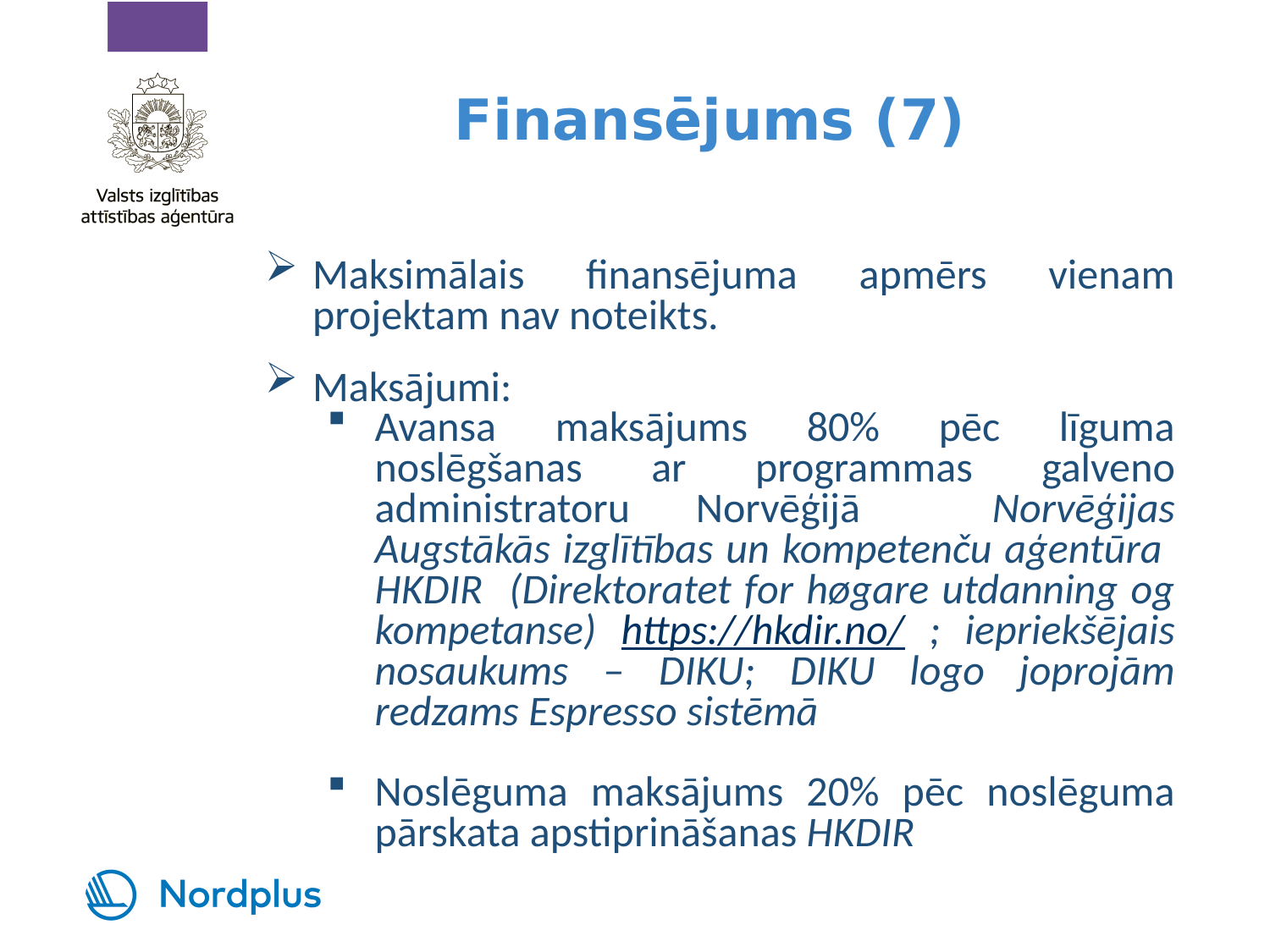

# Finansējums (7)

Maksimālais finansējuma apmērs vienam projektam nav noteikts.

Maksājumi:
Avansa maksājums 80% pēc līguma noslēgšanas ar programmas galveno administratoru Norvēģijā  Norvēģijas Augstākās izglītības un kompetenču aģentūra  HKDIR  (Direktoratet for høgare utdanning og kompetanse) https://hkdir.no/ ; iepriekšējais nosaukums – DIKU; DIKU logo joprojām redzams Espresso sistēmā

Noslēguma maksājums 20% pēc noslēguma pārskata apstiprināšanas HKDIR